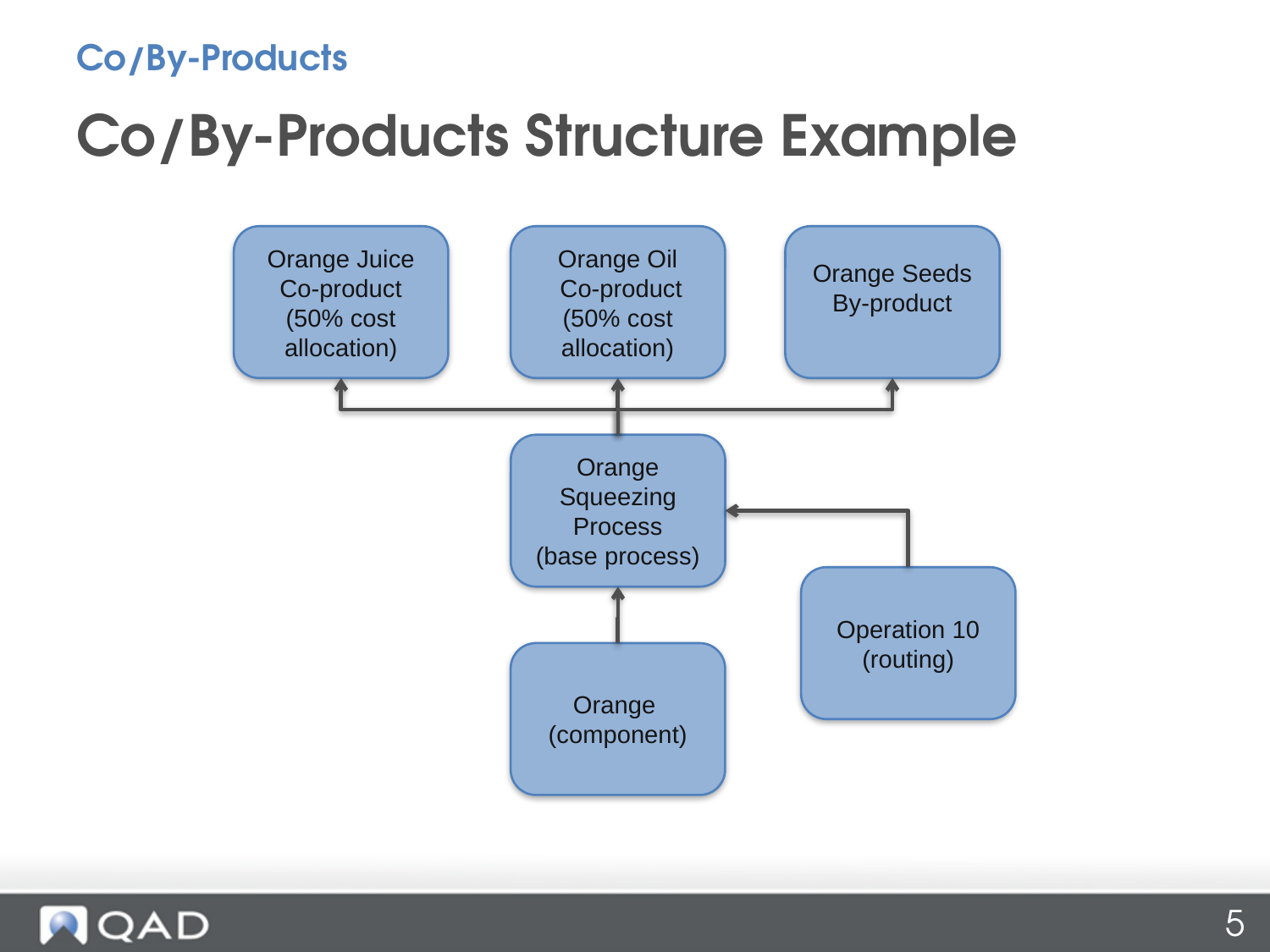

Co/By-Products
# Co/By-Products Structure Example
Orange Juice Co-product
(50% cost allocation)
Orange Oil
 Co-product
(50% cost allocation)
Orange Seeds By-product
Orange Squeezing Process
(base process)
Operation 10
(routing)
Orange
(component)
5